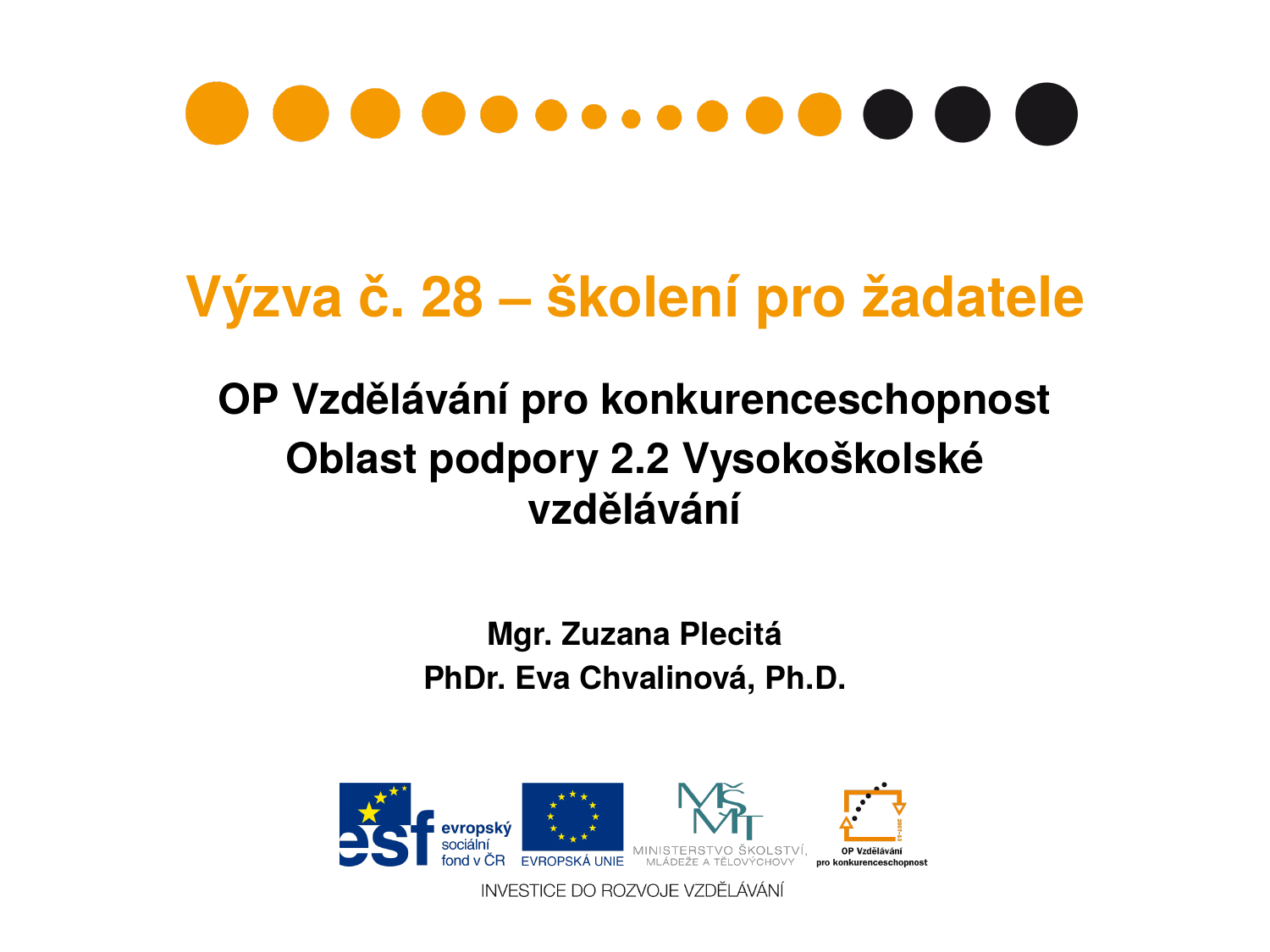

# Výzva č. 28 – školení pro žadatele
OP Vzdělávání pro konkurenceschopnost
Oblast podpory 2.2 Vysokoškolské vzdělávání

Mgr. Zuzana Plecitá
PhDr. Eva Chvalinová, Ph.D.